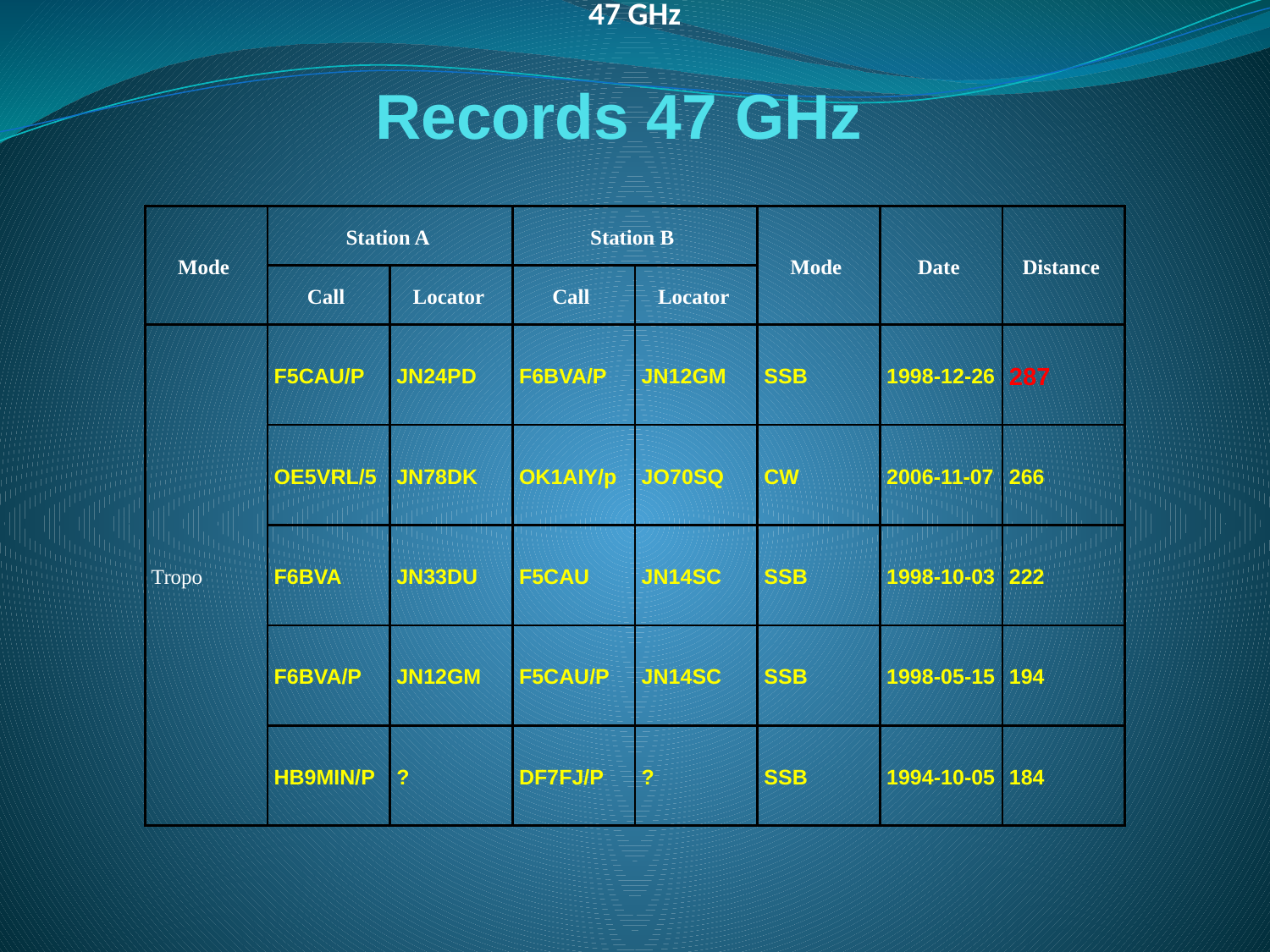

47 GHz

# Records 47 GHz
| Mode | Station A |  | Station B |  | Mode | Date | Distance |
| --- | --- | --- | --- | --- | --- | --- | --- |
|  | Call | Locator | Call | Locator |  |  |  |
| Tropo | F5CAU/P | JN24PD | F6BVA/P | JN12GM | SSB | 1998-12-26 | 287 |
|  | OE5VRL/5 | JN78DK | OK1AIY/p | JO70SQ | CW | 2006-11-07 | 266 |
|  | F6BVA | JN33DU | F5CAU | JN14SC | SSB | 1998-10-03 | 222 |
|  | F6BVA/P | JN12GM | F5CAU/P | JN14SC | SSB | 1998-05-15 | 194 |
|  | HB9MIN/P | ? | DF7FJ/P | ? | SSB | 1994-10-05 | 184 |